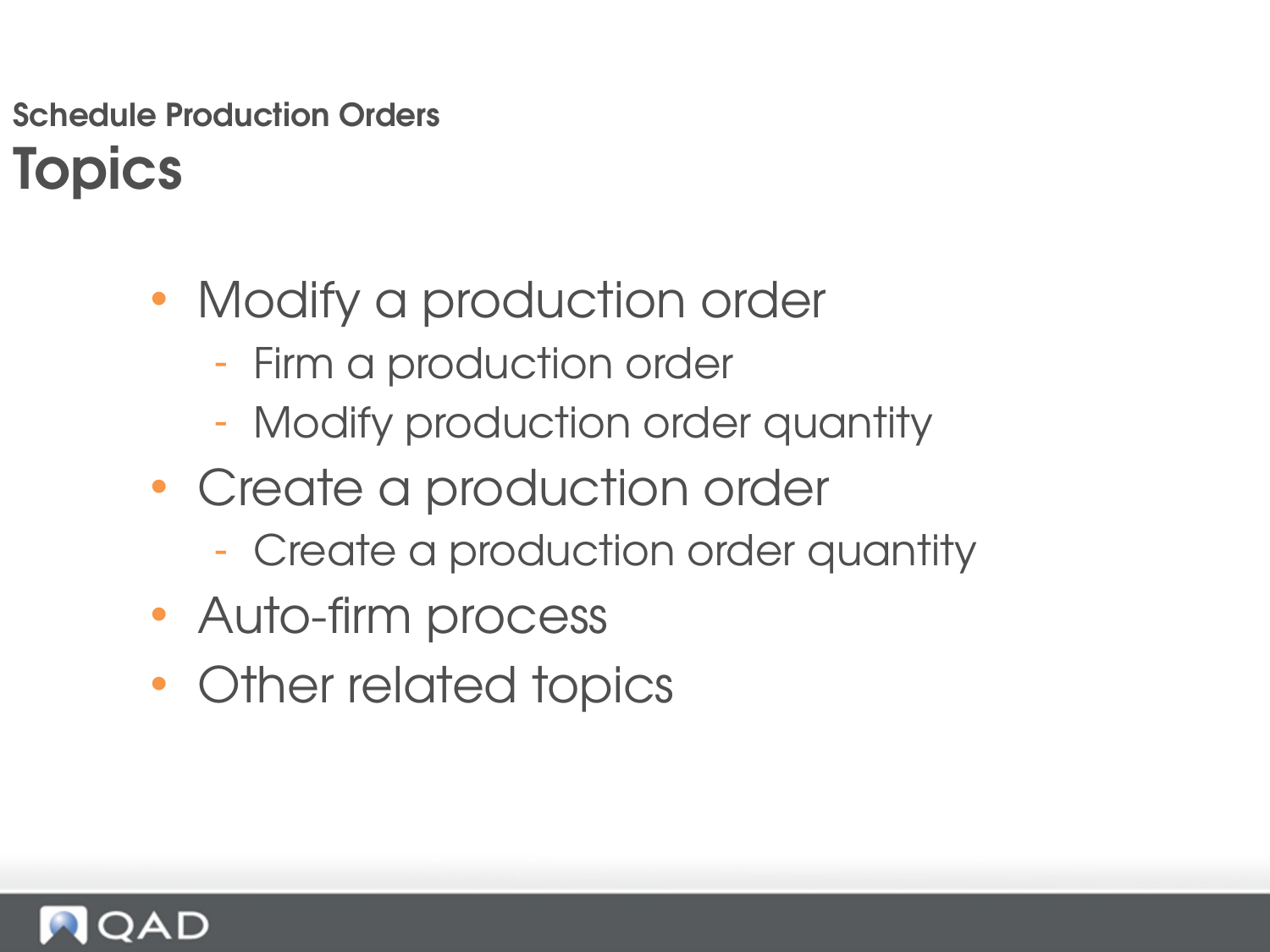

Schedule Production Orders
Topics
Modify a production order
Firm a production order
Modify production order quantity
Create a production order
Create a production order quantity
Auto-firm process
Other related topics